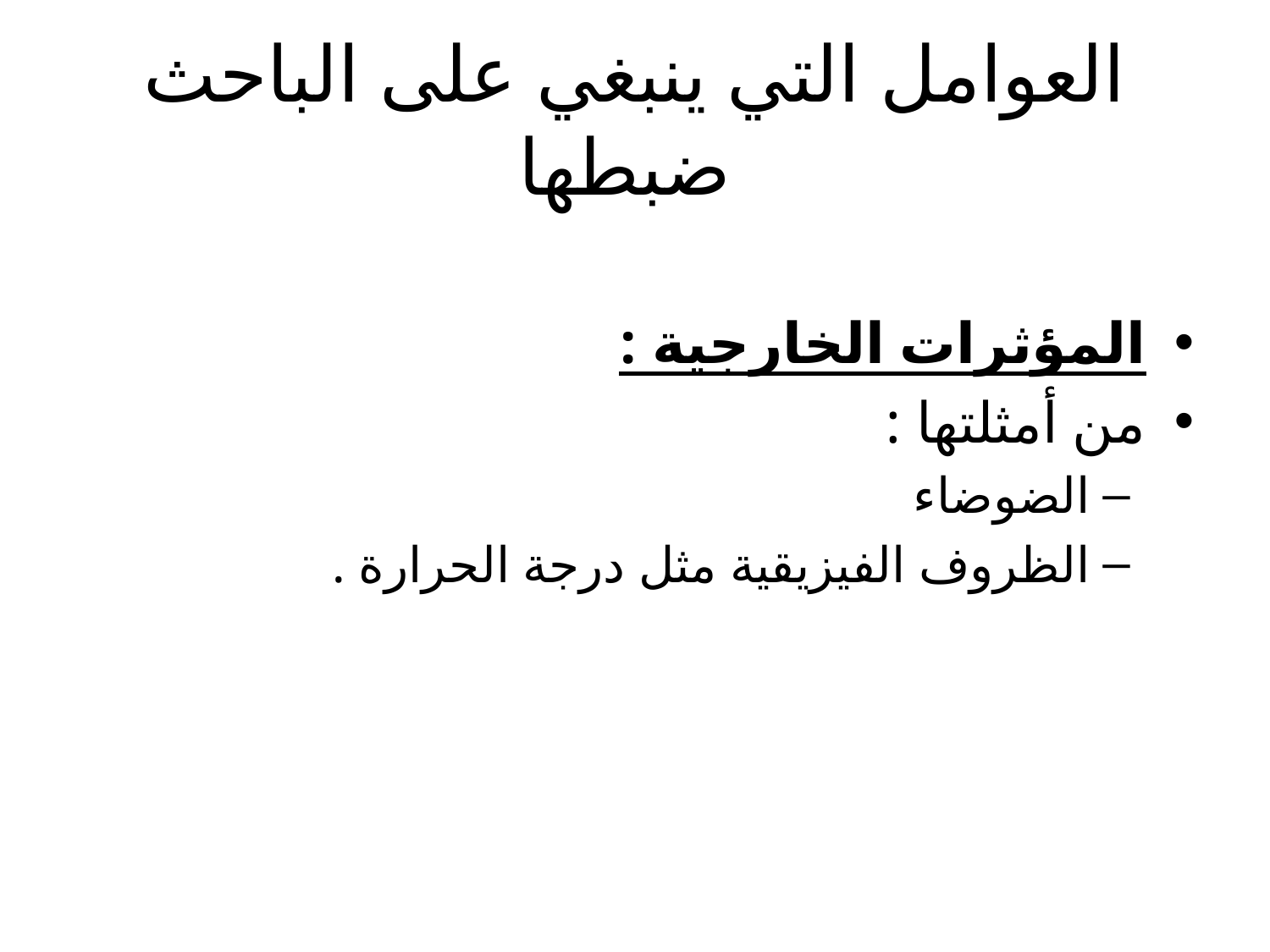

# العوامل التي ينبغي على الباحث ضبطها

المؤثرات الخارجية :
من أمثلتها :
الضوضاء
الظروف الفيزيقية مثل درجة الحرارة .